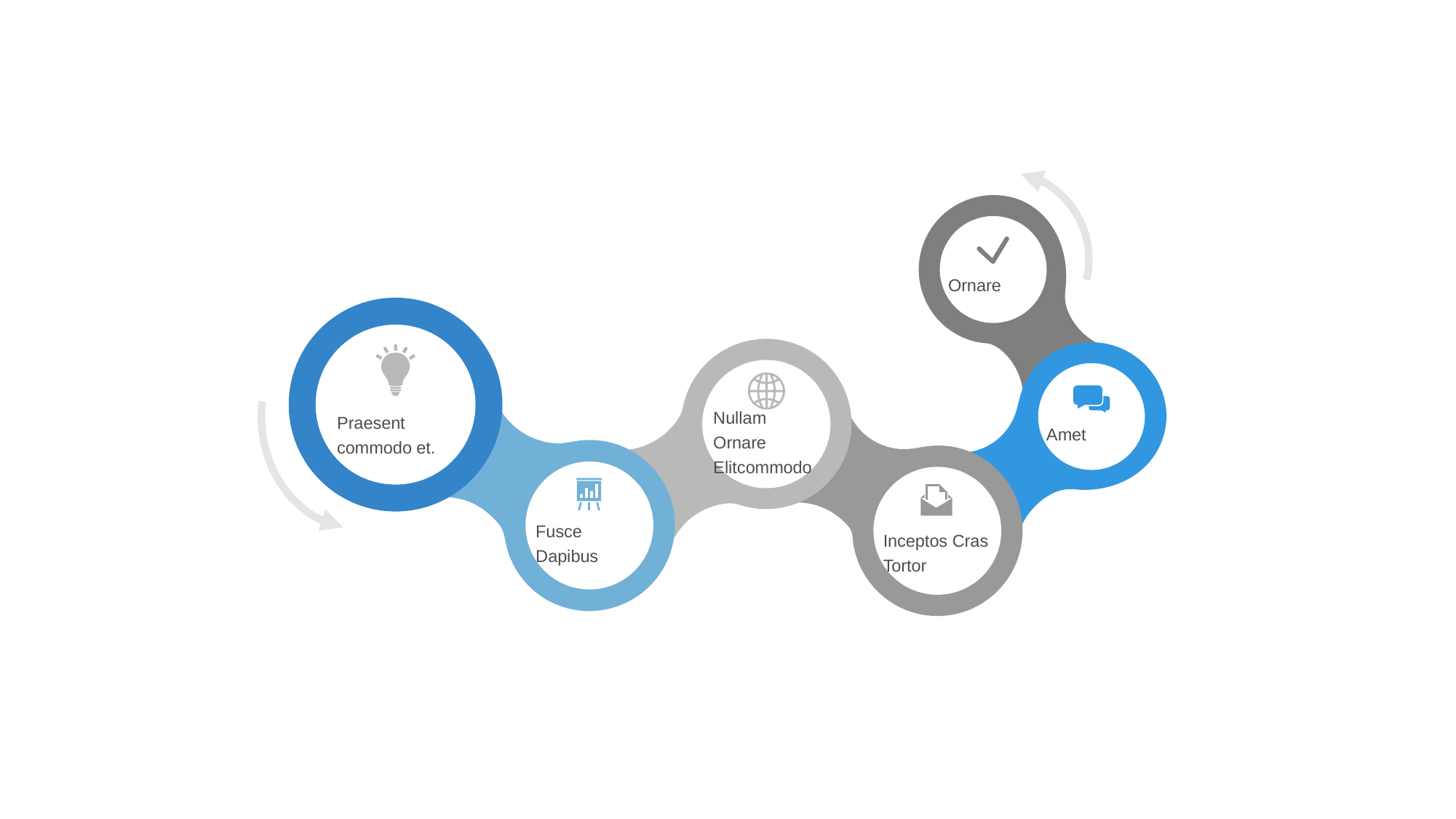

Ornare

Praesent commodo et.

Nullam Ornare Elitcommodo

Amet

Fusce Dapibus

Inceptos Cras Tortor